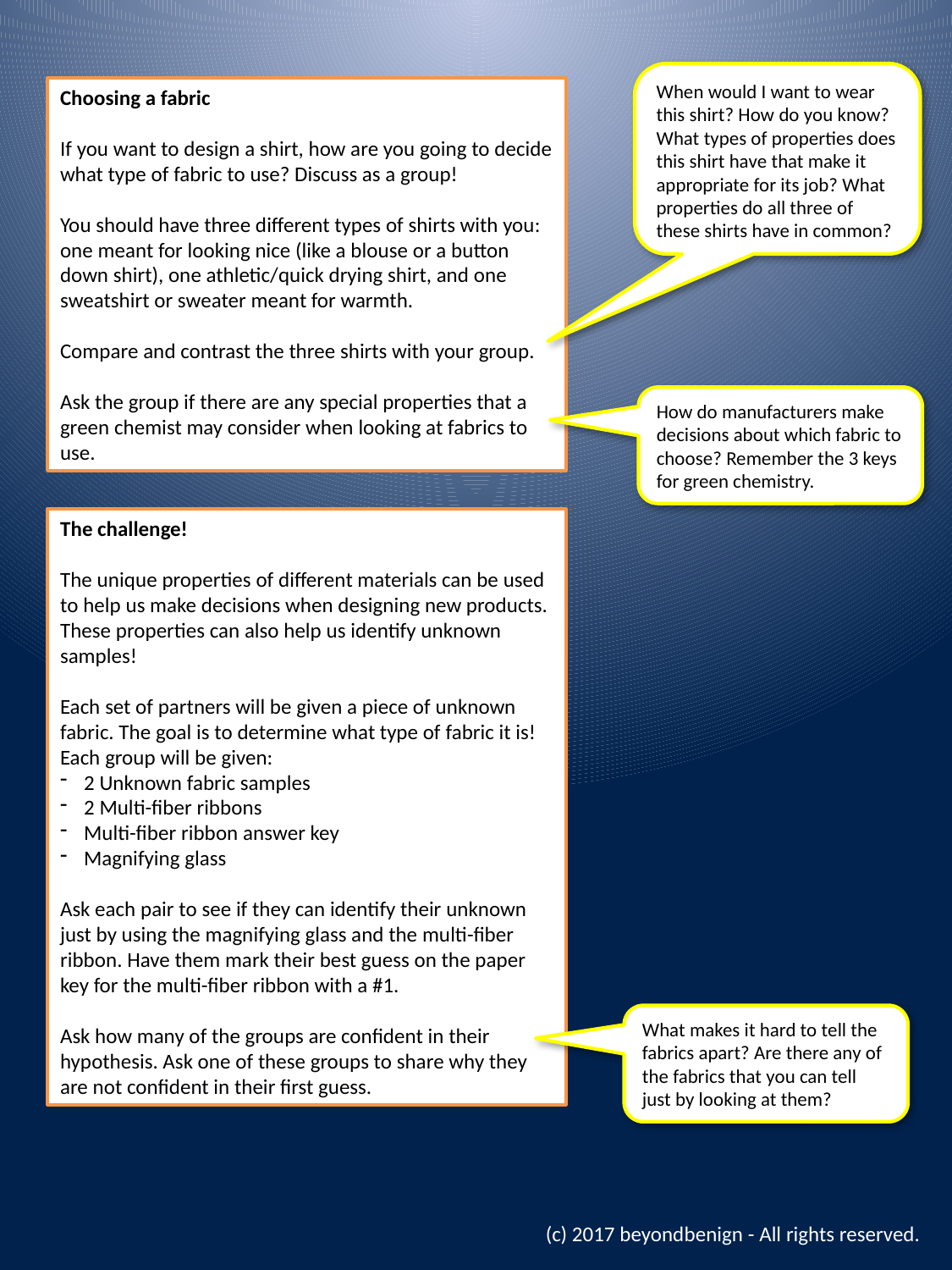

When would I want to wear this shirt? How do you know? What types of properties does this shirt have that make it appropriate for its job? What properties do all three of these shirts have in common?

Choosing a fabric

If you want to design a shirt, how are you going to decide what type of fabric to use? Discuss as a group!

You should have three different types of shirts with you: one meant for looking nice (like a blouse or a button down shirt), one athletic/quick drying shirt, and one sweatshirt or sweater meant for warmth.

Compare and contrast the three shirts with your group.

Ask the group if there are any special properties that a green chemist may consider when looking at fabrics to use.
How do manufacturers make decisions about which fabric to choose? Remember the 3 keys for green chemistry.
The challenge!

The unique properties of different materials can be used to help us make decisions when designing new products. These properties can also help us identify unknown samples!

Each set of partners will be given a piece of unknown fabric. The goal is to determine what type of fabric it is! Each group will be given:
2 Unknown fabric samples
2 Multi-fiber ribbons
Multi-fiber ribbon answer key
Magnifying glass

Ask each pair to see if they can identify their unknown just by using the magnifying glass and the multi-fiber ribbon. Have them mark their best guess on the paper key for the multi-fiber ribbon with a #1.

Ask how many of the groups are confident in their hypothesis. Ask one of these groups to share why they are not confident in their first guess.
What makes it hard to tell the fabrics apart? Are there any of the fabrics that you can tell just by looking at them?
(c) 2017 beyondbenign - All rights reserved.